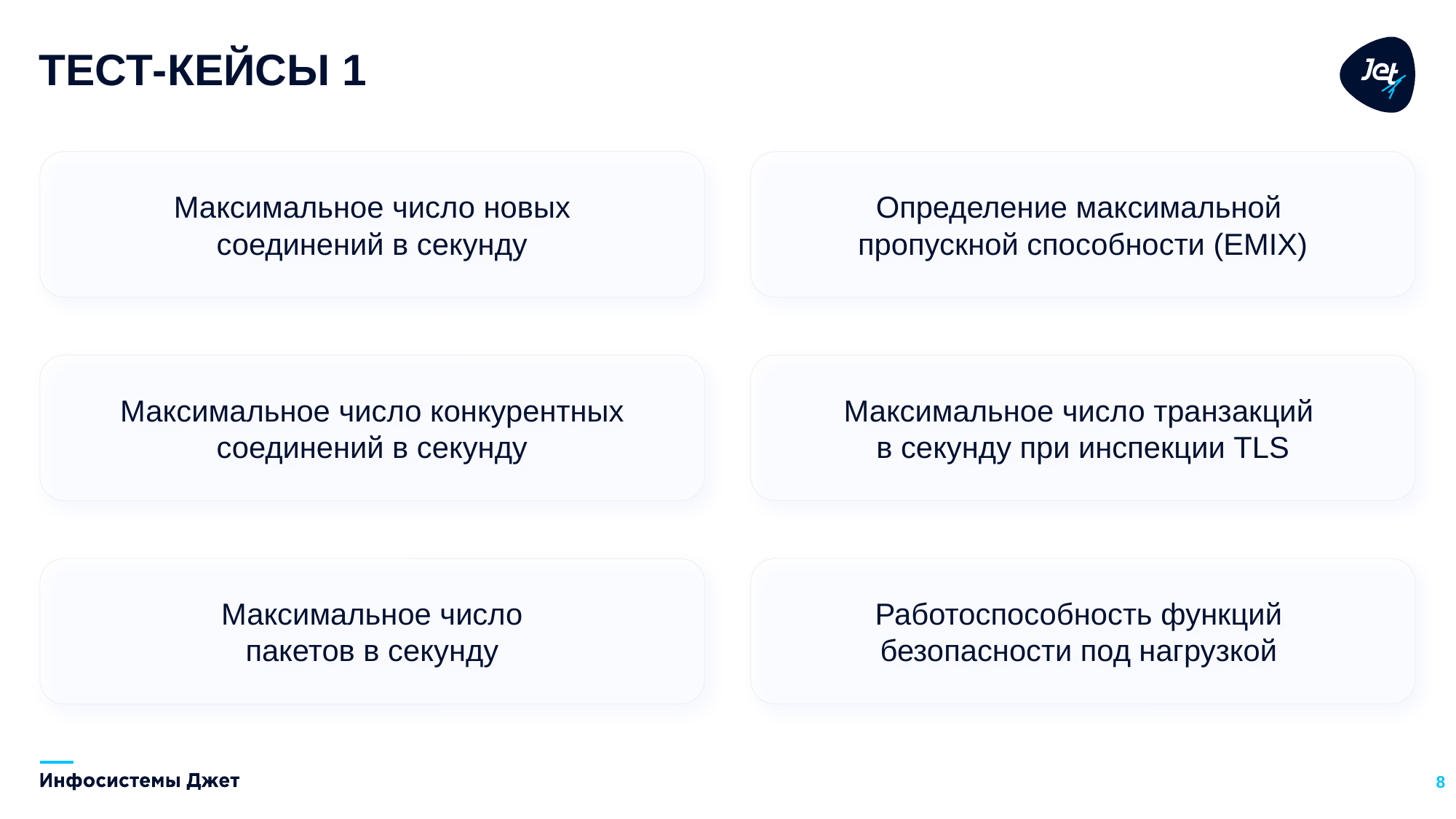

# Тест-кейсы 1
Определение максимальной
пропускной способности (EMIX)
Максимальное число новых
соединений в секунду
Максимальное число транзакций
в секунду при инспекции TLS
Максимальное число конкурентных соединений в секунду
Работоспособность функций
безопасности под нагрузкой
Максимальное число
пакетов в секунду